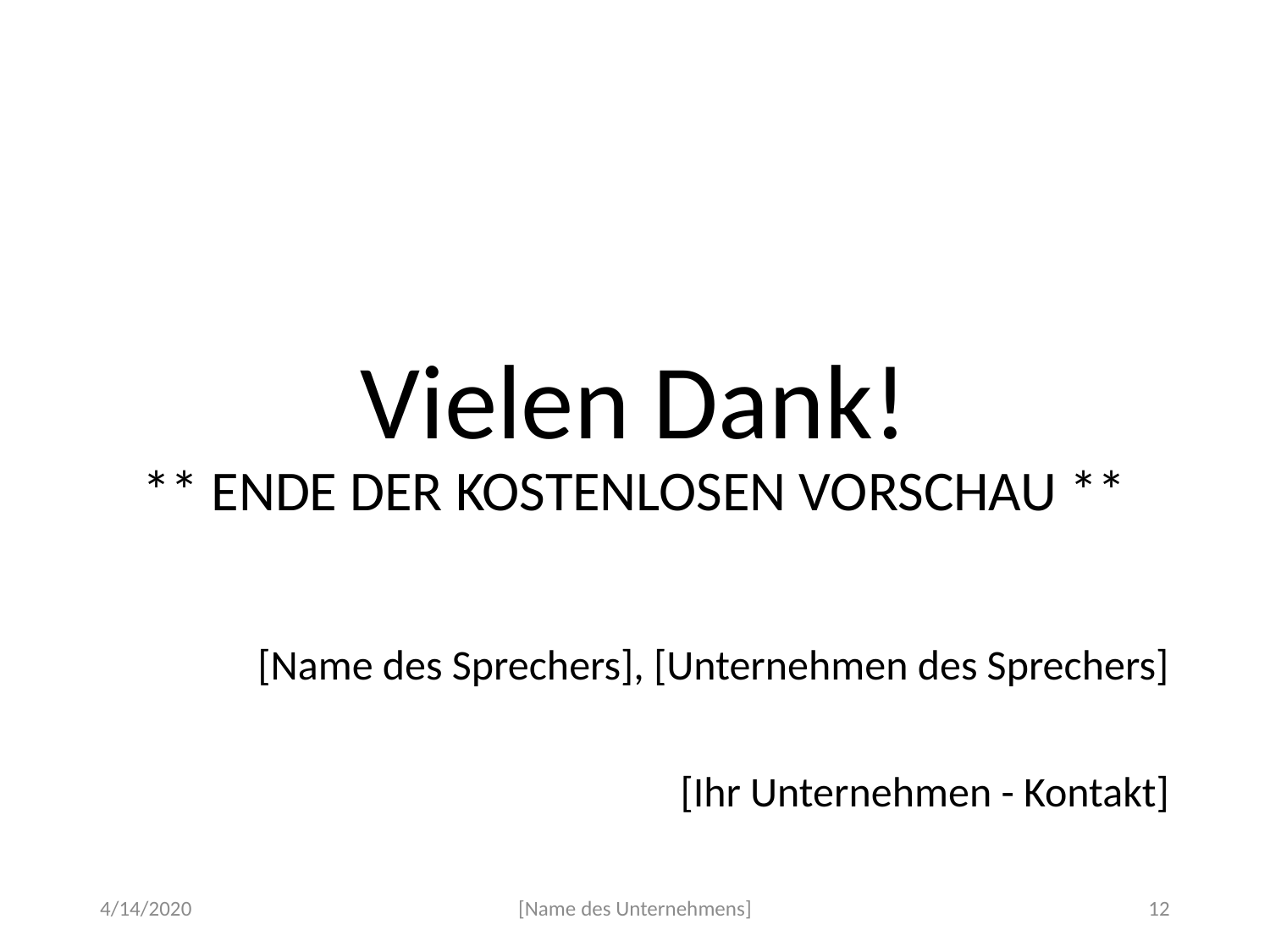

# Vielen Dank! ** ENDE DER KOSTENLOSEN VORSCHAU **
[Name des Sprechers], [Unternehmen des Sprechers]

[Ihr Unternehmen - Kontakt]
4/14/2020
[Name des Unternehmens]
12